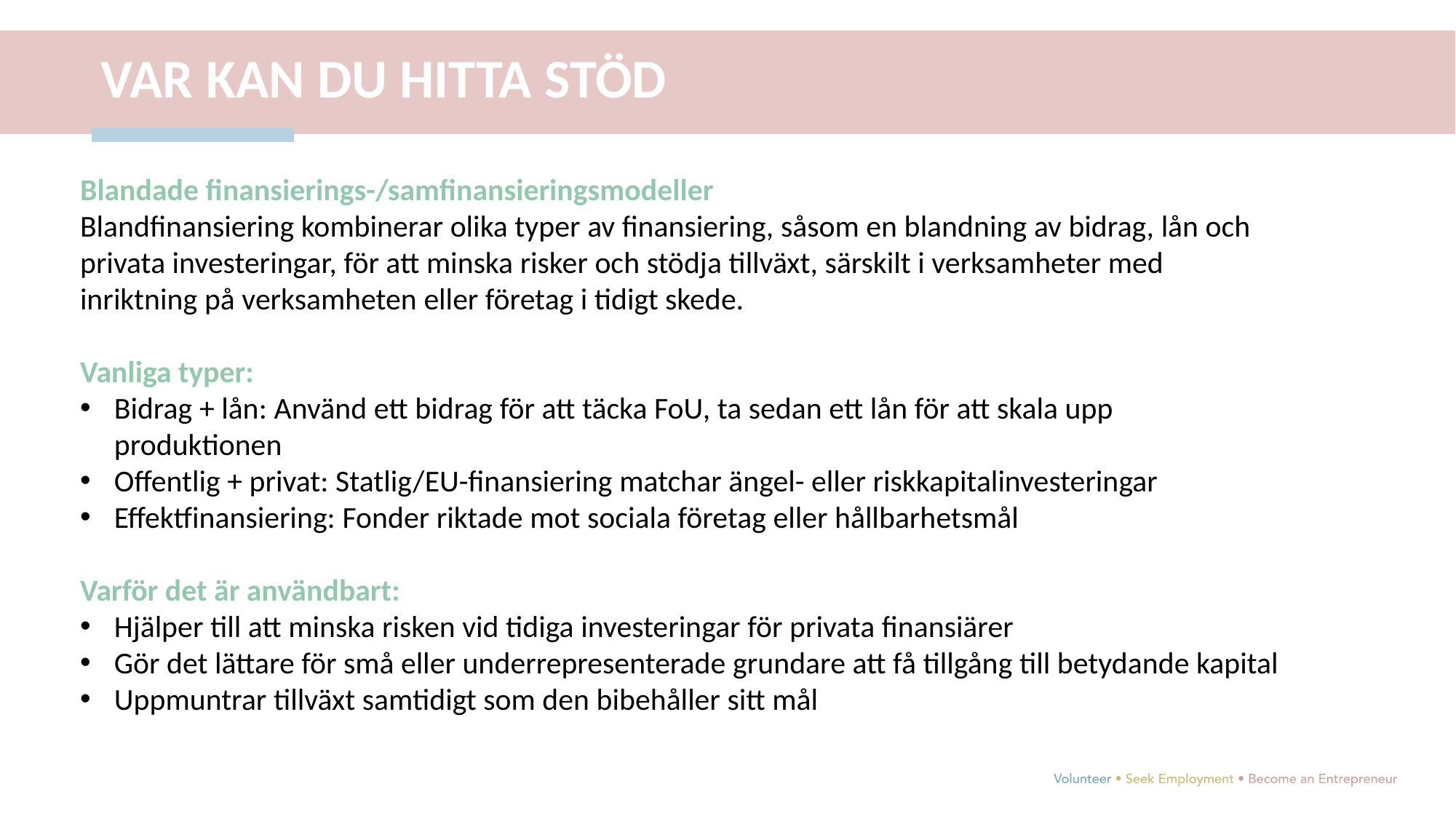

VAR KAN DU HITTA STÖD
Blandade finansierings-/samfinansieringsmodeller
Blandfinansiering kombinerar olika typer av finansiering, såsom en blandning av bidrag, lån och privata investeringar, för att minska risker och stödja tillväxt, särskilt i verksamheter med inriktning på verksamheten eller företag i tidigt skede.

Vanliga typer:
Bidrag + lån: Använd ett bidrag för att täcka FoU, ta sedan ett lån för att skala upp produktionen
Offentlig + privat: Statlig/EU-finansiering matchar ängel- eller riskkapitalinvesteringar
Effektfinansiering: Fonder riktade mot sociala företag eller hållbarhetsmål

Varför det är användbart:
Hjälper till att minska risken vid tidiga investeringar för privata finansiärer
Gör det lättare för små eller underrepresenterade grundare att få tillgång till betydande kapital
Uppmuntrar tillväxt samtidigt som den bibehåller sitt mål